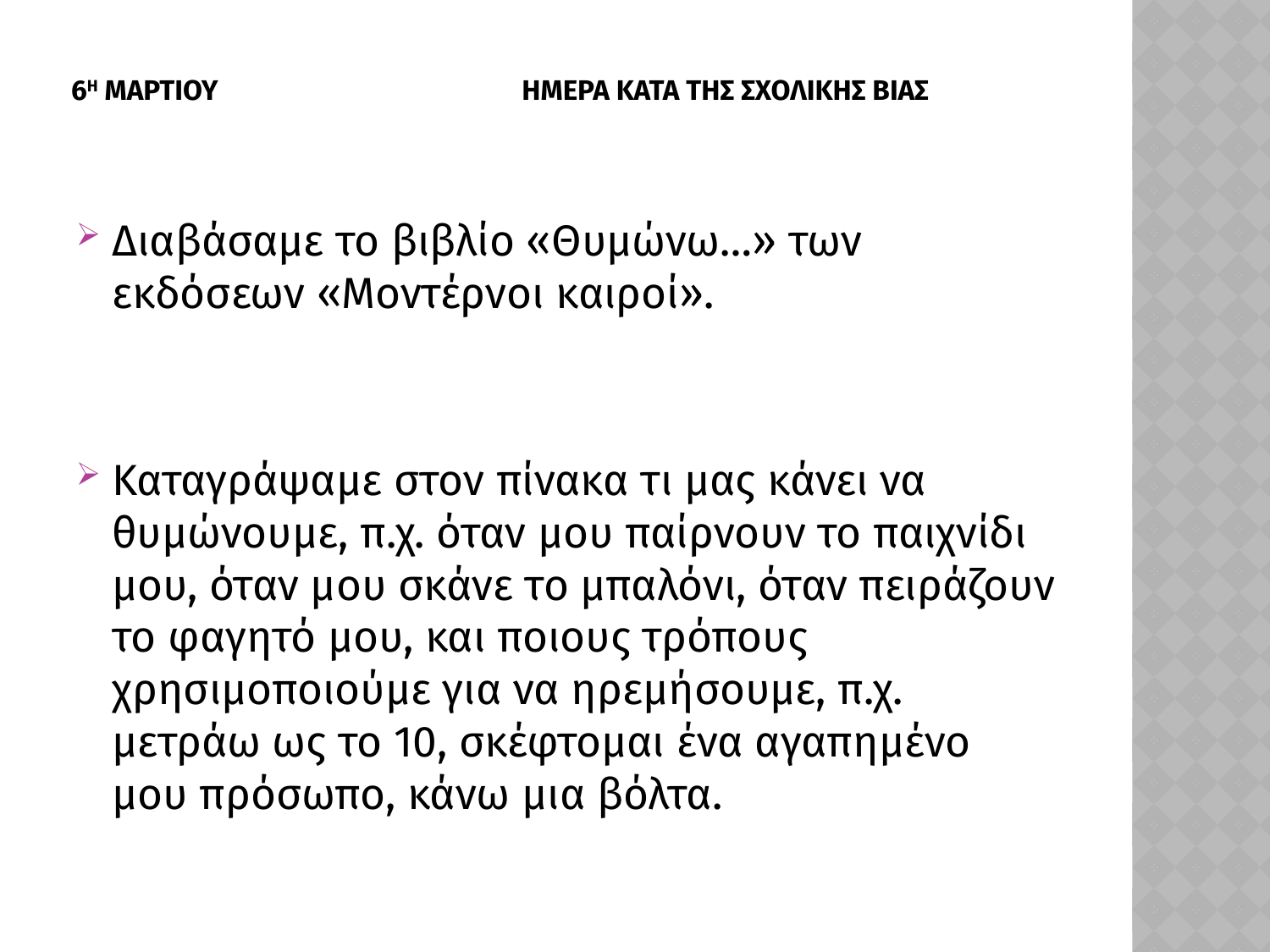

# 6Η ΜΑΡΤΙΟΥ                                             ΗΜΕΡΑ ΚΑΤΑ ΤΗΣ ΣΧΟΛΙΚΗΣ ΒΙΑΣ
Διαβάσαμε το βιβλίο «Θυμώνω…» των εκδόσεων «Μοντέρνοι καιροί».

Καταγράψαμε στον πίνακα τι μας κάνει να θυμώνουμε, π.χ. όταν μου παίρνουν το παιχνίδι μου, όταν μου σκάνε το μπαλόνι, όταν πειράζουν το φαγητό μου, και ποιους τρόπους χρησιμοποιούμε για να ηρεμήσουμε, π.χ. μετράω ως το 10, σκέφτομαι ένα αγαπημένο μου πρόσωπο, κάνω μια βόλτα.